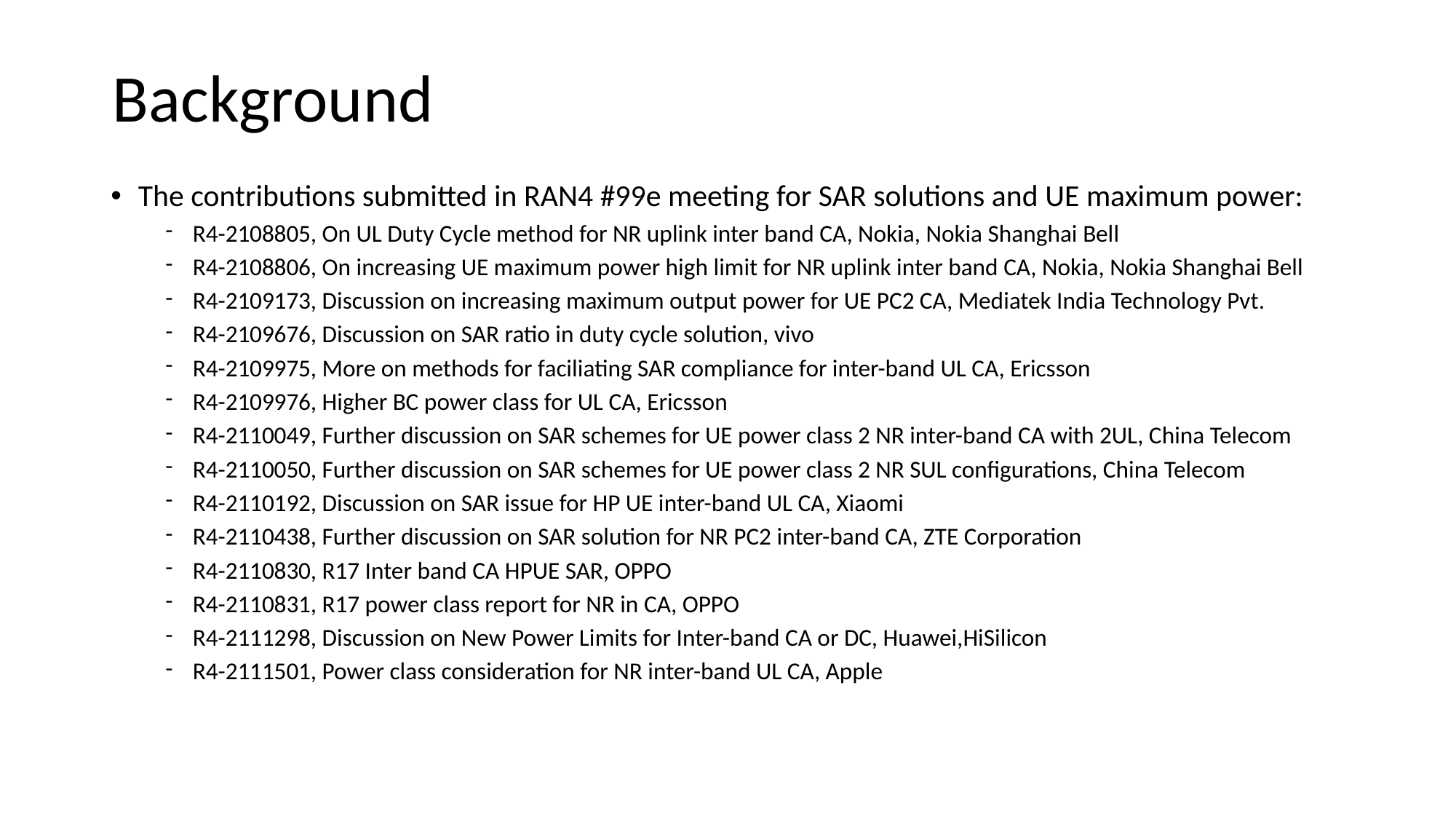

# Background
The contributions submitted in RAN4 #99e meeting for SAR solutions and UE maximum power:
R4-2108805, On UL Duty Cycle method for NR uplink inter band CA, Nokia, Nokia Shanghai Bell
R4-2108806, On increasing UE maximum power high limit for NR uplink inter band CA, Nokia, Nokia Shanghai Bell
R4-2109173, Discussion on increasing maximum output power for UE PC2 CA, Mediatek India Technology Pvt.
R4-2109676, Discussion on SAR ratio in duty cycle solution, vivo
R4-2109975, More on methods for faciliating SAR compliance for inter-band UL CA, Ericsson
R4-2109976, Higher BC power class for UL CA, Ericsson
R4-2110049, Further discussion on SAR schemes for UE power class 2 NR inter-band CA with 2UL, China Telecom
R4-2110050, Further discussion on SAR schemes for UE power class 2 NR SUL configurations, China Telecom
R4-2110192, Discussion on SAR issue for HP UE inter-band UL CA, Xiaomi
R4-2110438, Further discussion on SAR solution for NR PC2 inter-band CA, ZTE Corporation
R4-2110830, R17 Inter band CA HPUE SAR, OPPO
R4-2110831, R17 power class report for NR in CA, OPPO
R4-2111298, Discussion on New Power Limits for Inter-band CA or DC, Huawei,HiSilicon
R4-2111501, Power class consideration for NR inter-band UL CA, Apple